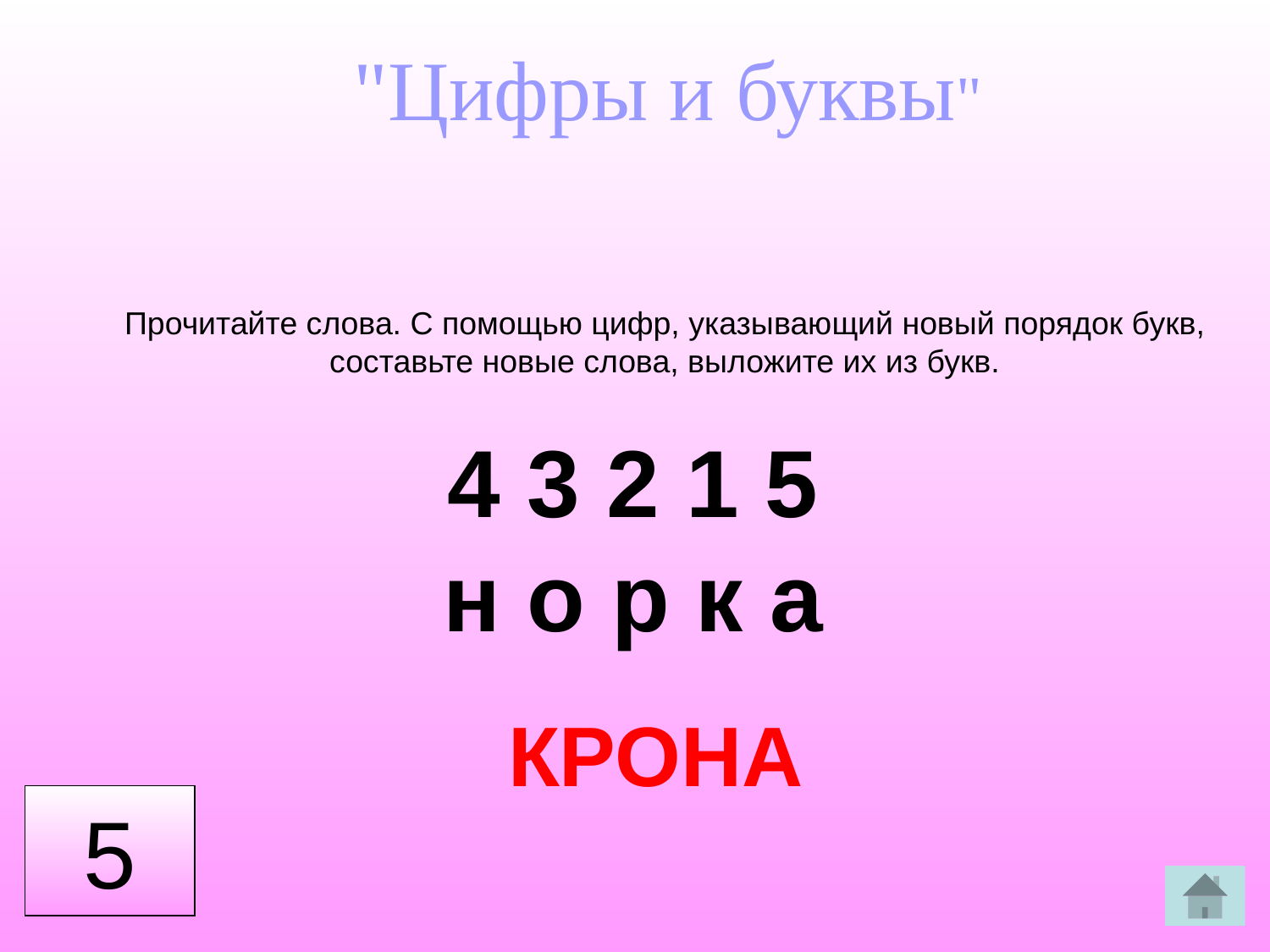

"Цифры и буквы"
Прочитайте слова. С помощью цифр, указывающий новый порядок букв, составьте новые слова, выложите их из букв.
4 3 2 1 5
н о р к а
КРОНА
5